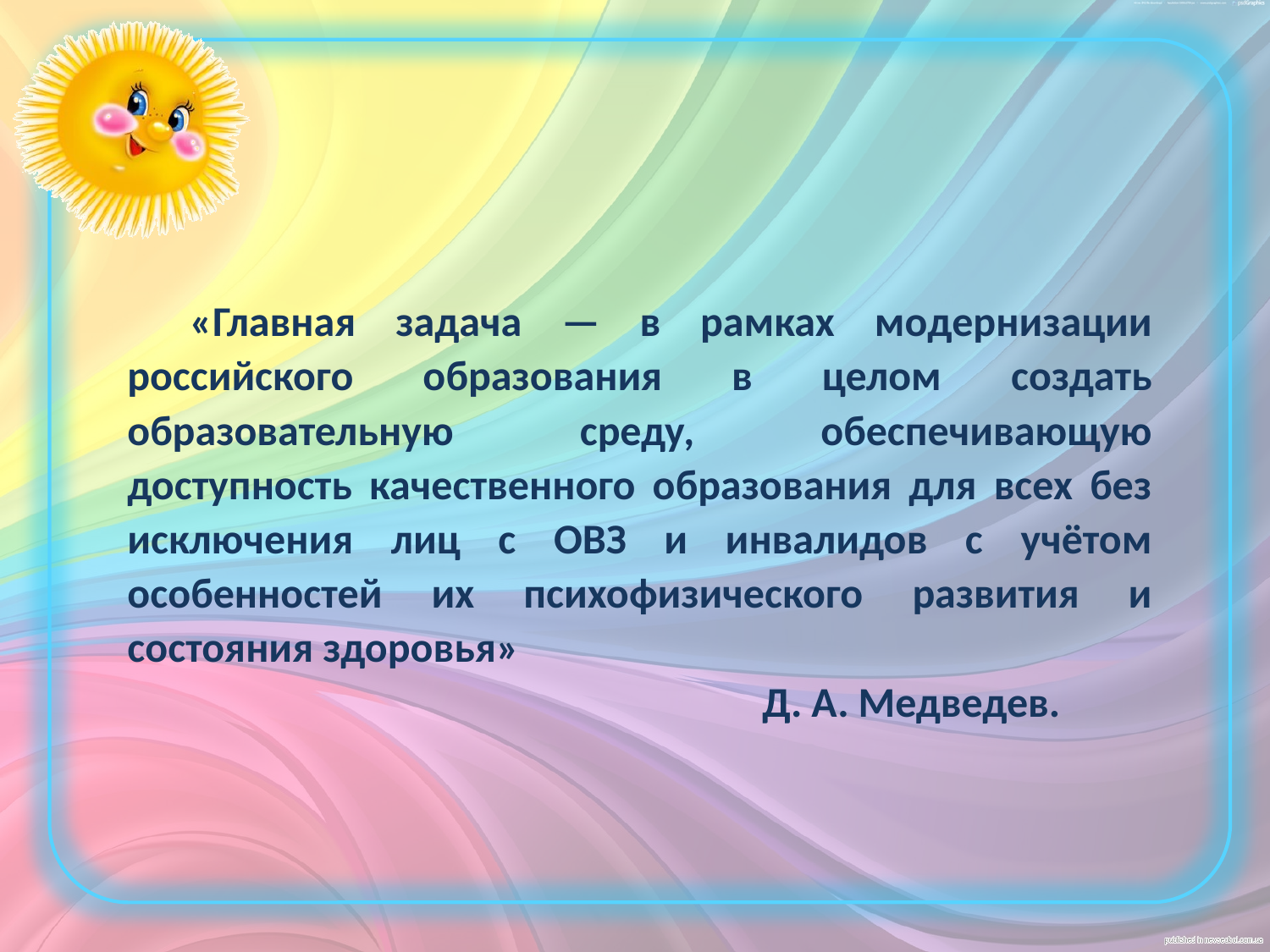

«Главная задача — в рамках модернизации российского образования в целом создать образовательную среду, обеспечивающую доступность качественного образования для всех без исключения лиц с ОВЗ и инвалидов с учётом особенностей их психофизического развития и состояния здоровья»
					Д. А. Медведев.